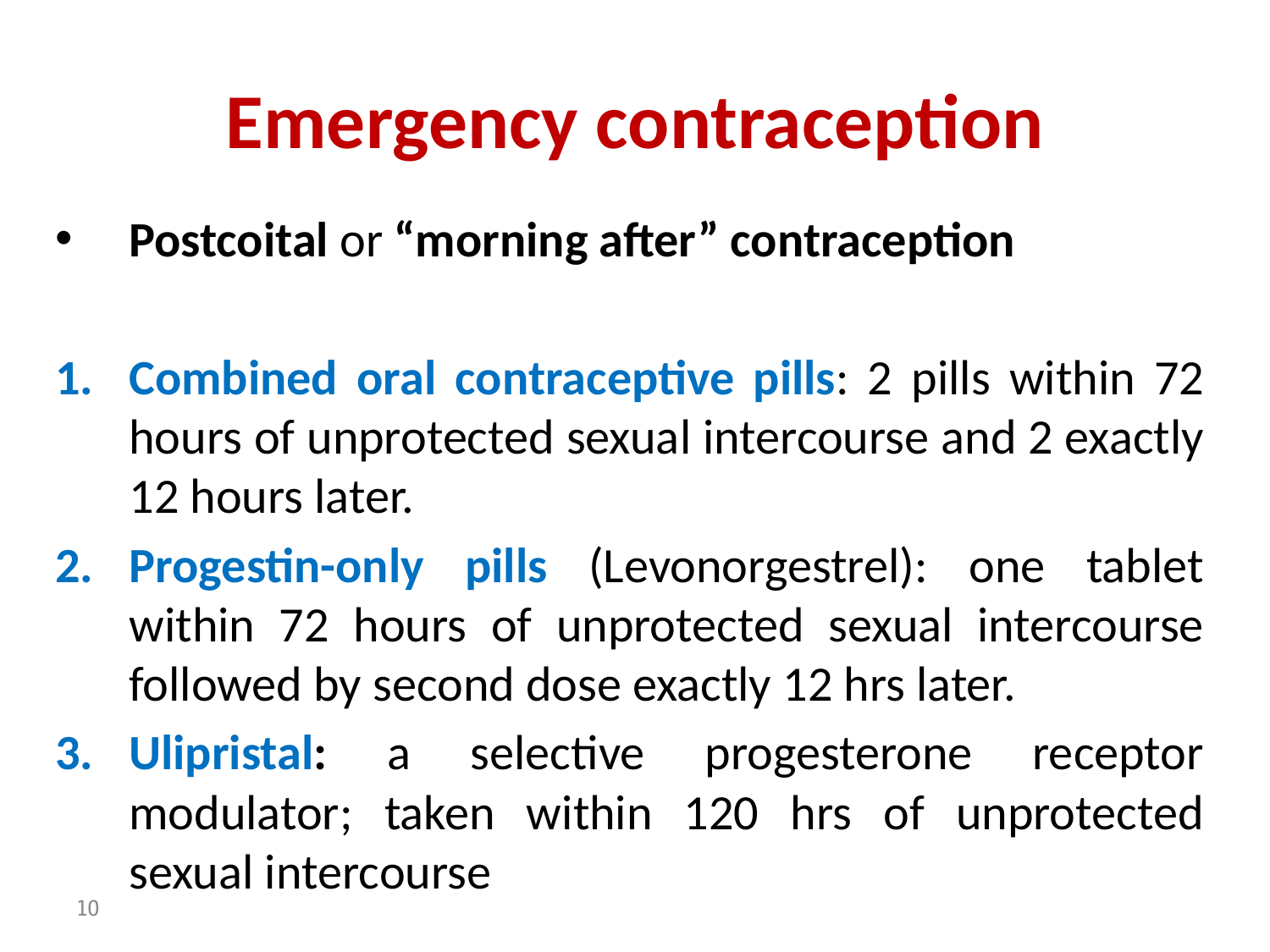

# Emergency contraception
Postcoital or “morning after” contraception

Combined oral contraceptive pills: 2 pills within 72 hours of unprotected sexual intercourse and 2 exactly 12 hours later.
Progestin-only pills (Levonorgestrel): one tablet within 72 hours of unprotected sexual intercourse followed by second dose exactly 12 hrs later.
Ulipristal: a selective progesterone receptor modulator; taken within 120 hrs of unprotected sexual intercourse
10